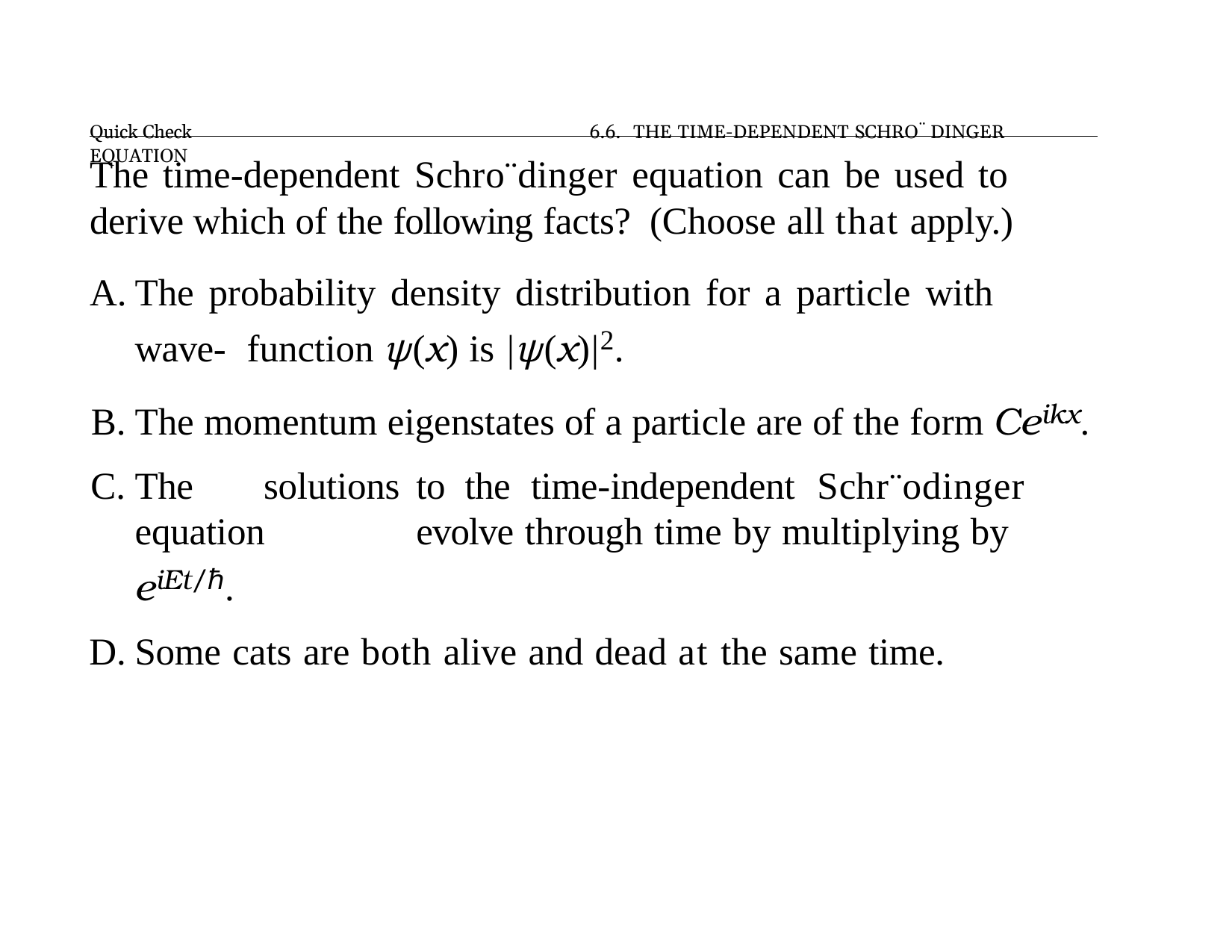

Quick Check	6.6.  THE TIME-DEPENDENT SCHRO¨ DINGER EQUATION

# The time-dependent Schro¨dinger equation can be used to derive which of the following facts?	(Choose all that apply.)
The probability density distribution for a particle with wave- 	function ψ(x) is |ψ(x)|2.
The momentum eigenstates of a particle are of the form Ceikx.
The	solutions	to	the	time-independent	Schr¨odinger	equation 	evolve through time by multiplying by eiEt/ℏ.
Some cats are both alive and dead at the same time.